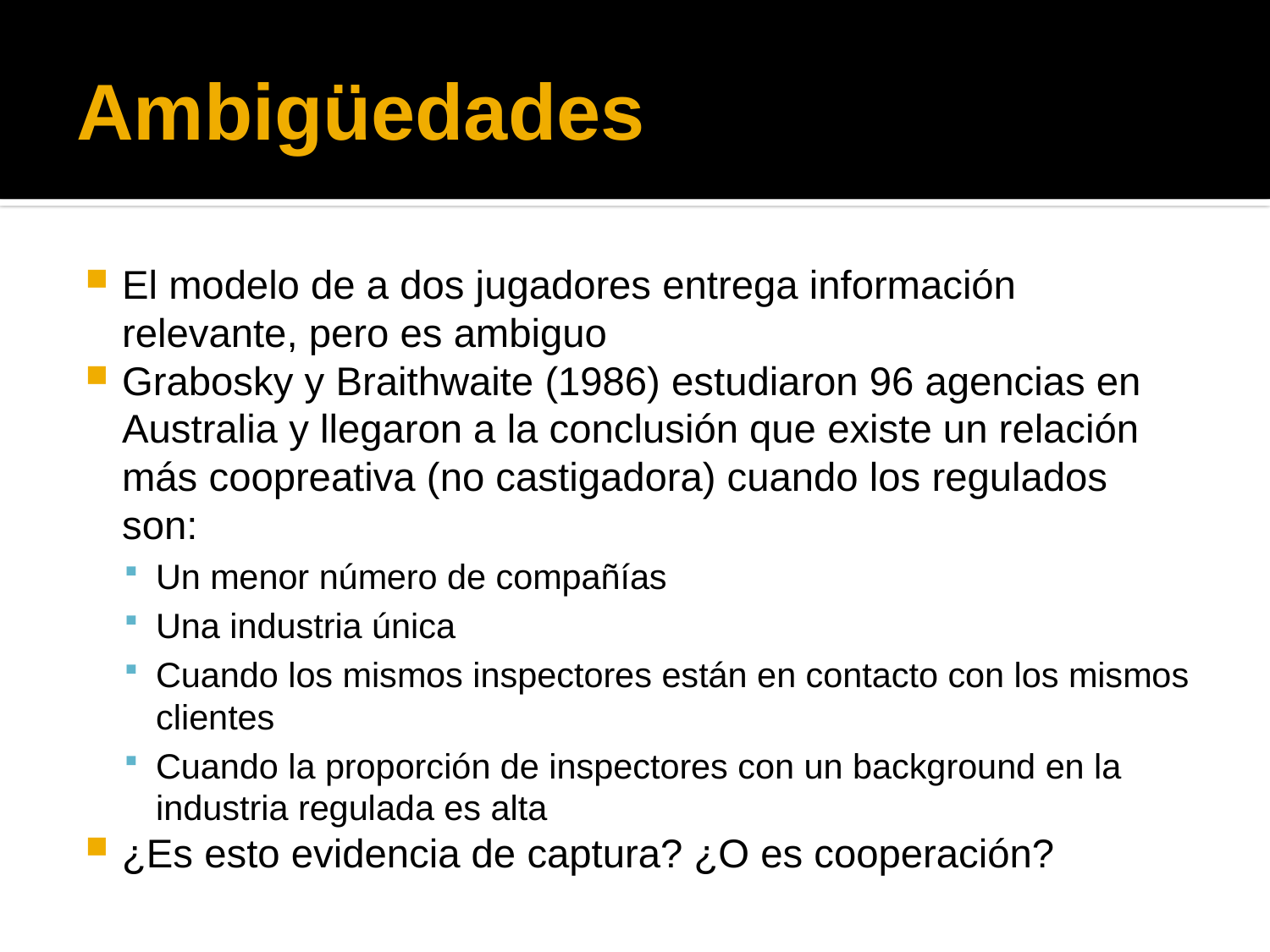

# Ambigüedades
El modelo de a dos jugadores entrega información relevante, pero es ambiguo
Grabosky y Braithwaite (1986) estudiaron 96 agencias en Australia y llegaron a la conclusión que existe un relación más coopreativa (no castigadora) cuando los regulados son:
Un menor número de compañías
Una industria única
Cuando los mismos inspectores están en contacto con los mismos clientes
Cuando la proporción de inspectores con un background en la industria regulada es alta
¿Es esto evidencia de captura? ¿O es cooperación?